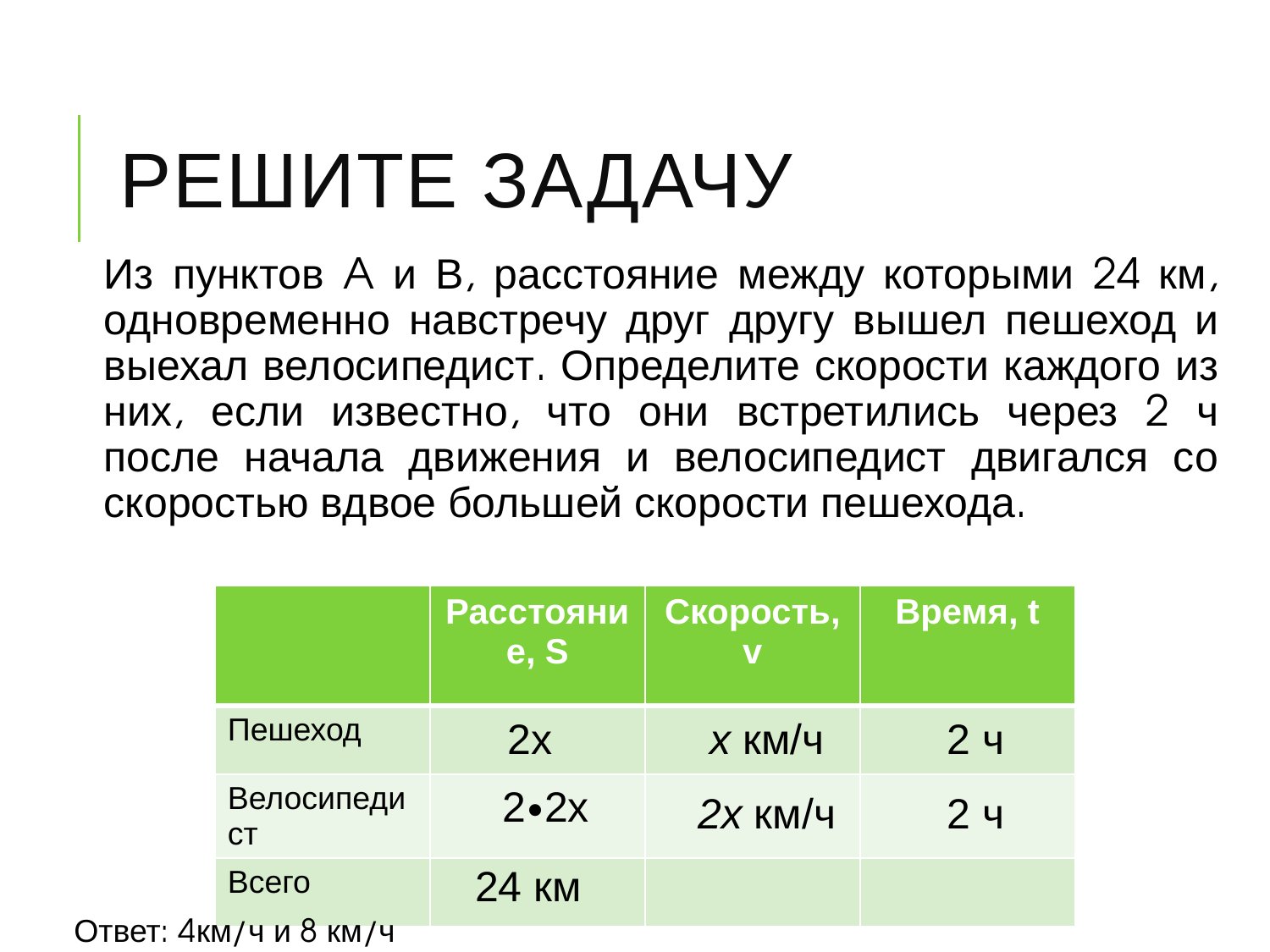

# Решите задачу
Из пунктов A и В, расстояние между которыми 24 км, одновременно навстречу друг другу вышел пешеход и выехал велосипедист. Определите скорости каждого из них, если известно, что они встретились через 2 ч после начала движения и велосипедист двигался со скоростью вдвое большей скорости пешехода.
|  | Расстояние, S | Скорость, v | Время, t |
| --- | --- | --- | --- |
| Пешеход |  |  |  |
| Велосипедист |  |  |  |
| Всего |  |  |  |
2x
2 ч
x км/ч
2∙2x
2x км/ч
2 ч
24 км
Ответ: 4км/ч и 8 км/ч